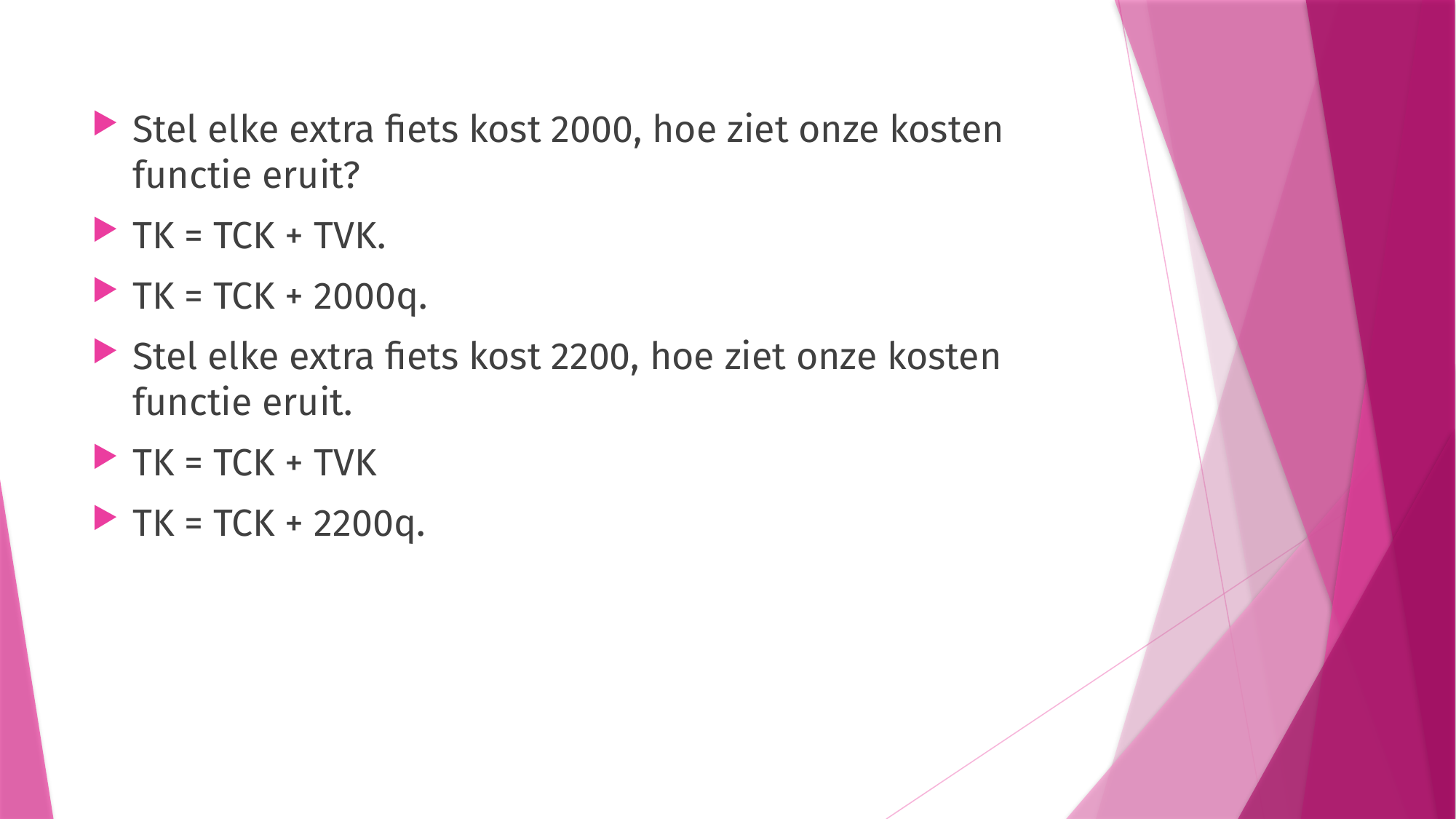

Stel elke extra fiets kost 2000, hoe ziet onze kosten functie eruit?
TK = TCK + TVK.
TK = TCK + 2000q.
Stel elke extra fiets kost 2200, hoe ziet onze kosten functie eruit.
TK = TCK + TVK
TK = TCK + 2200q.